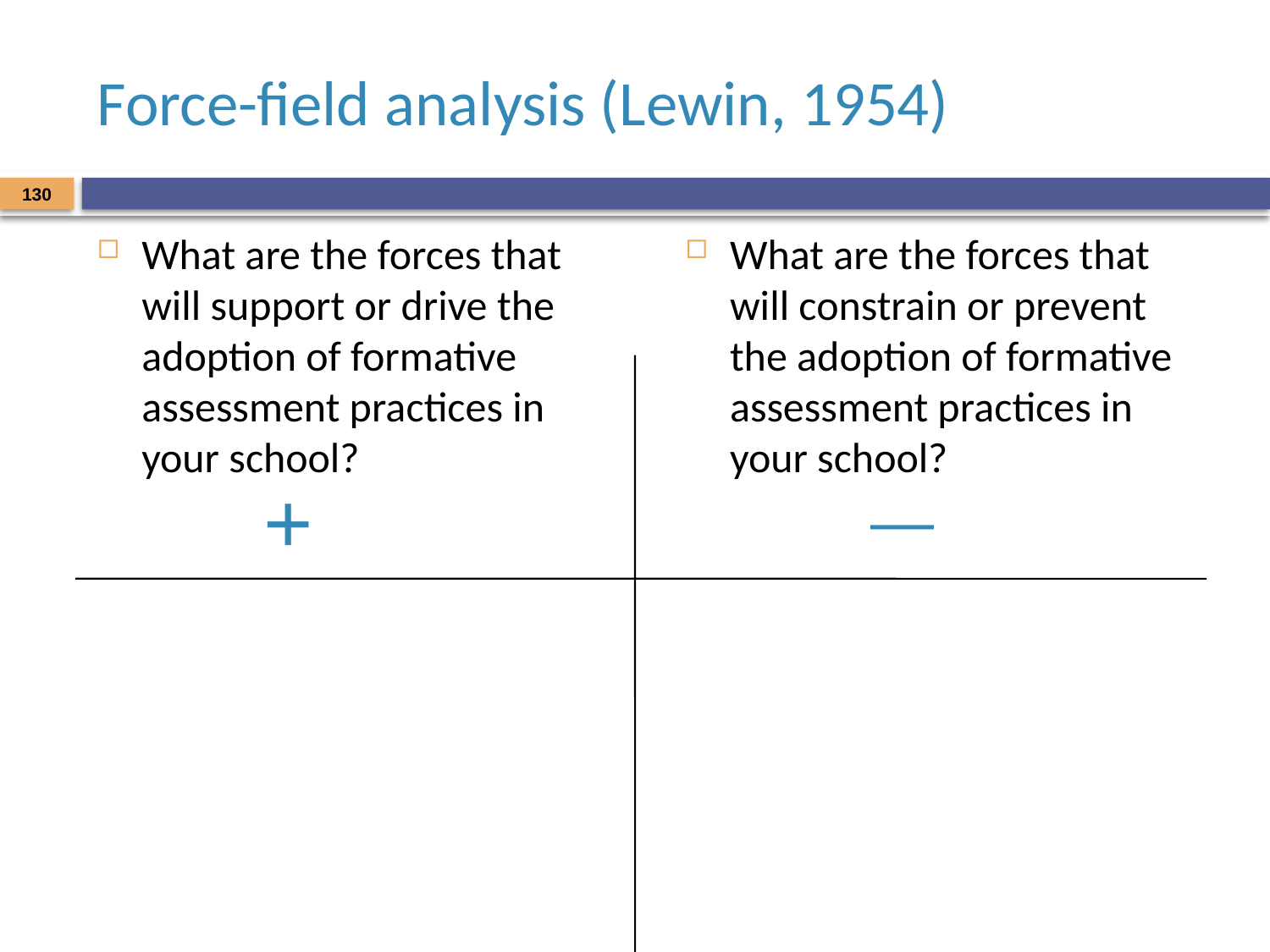

# Force-field analysis (Lewin, 1954)
130
What are the forces that will support or drive the adoption of formative assessment practices in your school?
What are the forces that will constrain or prevent the adoption of formative assessment practices in your school?

+
—